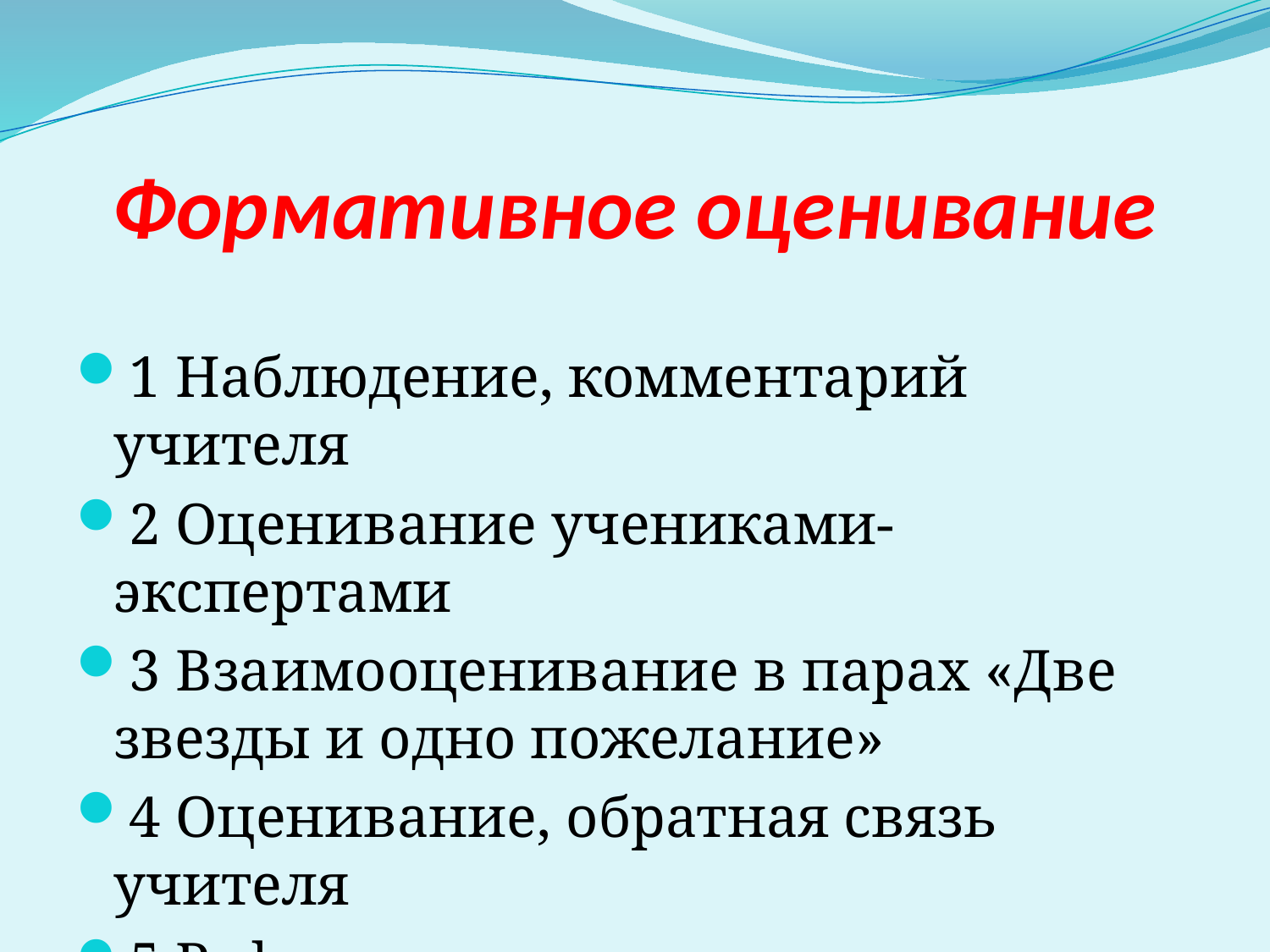

# Формативное оценивание

1 Наблюдение, комментарий учителя
2 Оценивание учениками-экспертами
3 Взаимооценивание в парах «Две звезды и одно пожелание»
4 Оценивание, обратная связь учителя
5 Рефлексия